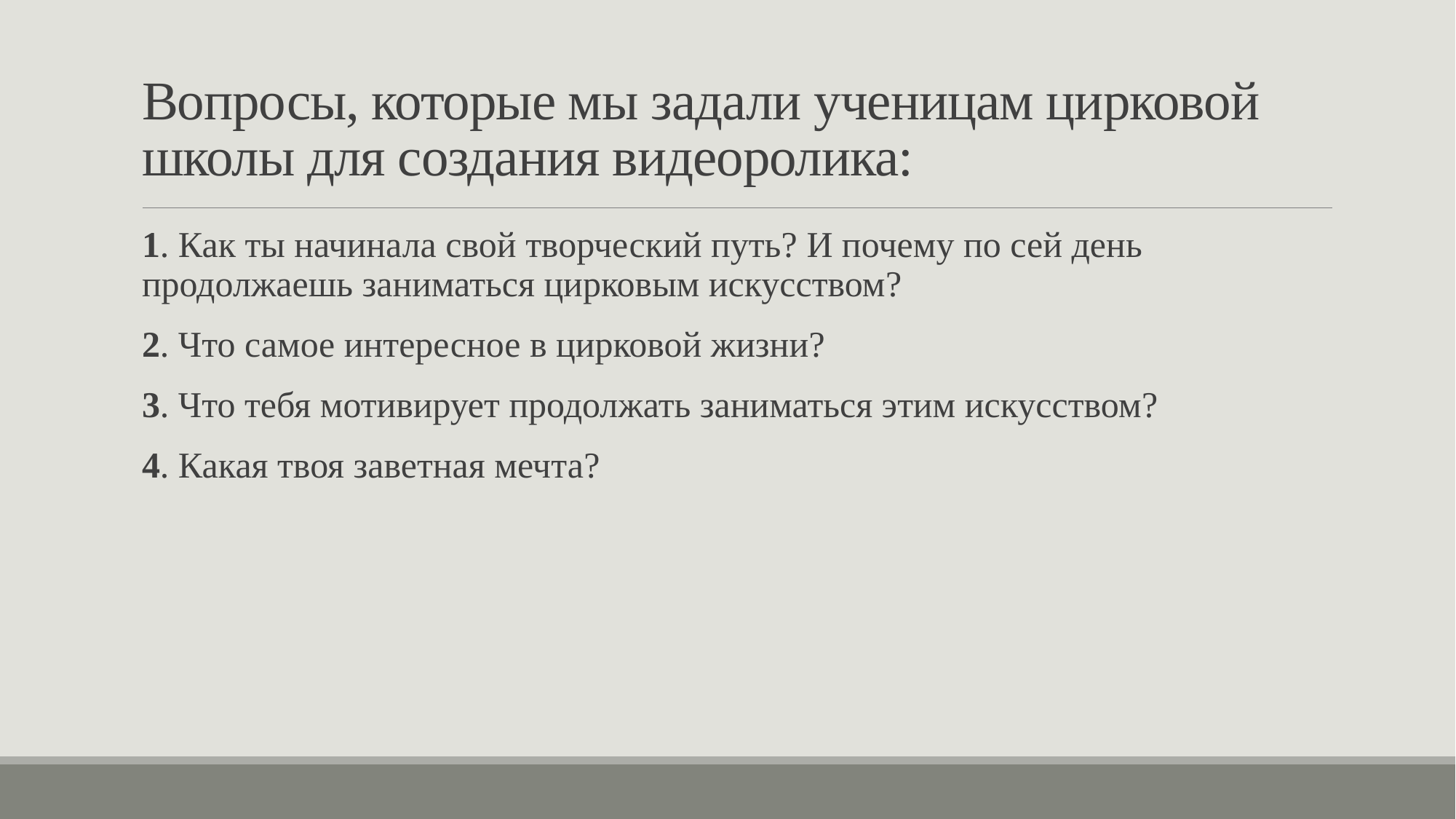

# Вопросы, которые мы задали ученицам цирковой школы для создания видеоролика:
1. Как ты начинала свой творческий путь? И почему по сей день продолжаешь заниматься цирковым искусством?
2. Что самое интересное в цирковой жизни?
3. Что тебя мотивирует продолжать заниматься этим искусством?
4. Какая твоя заветная мечта?